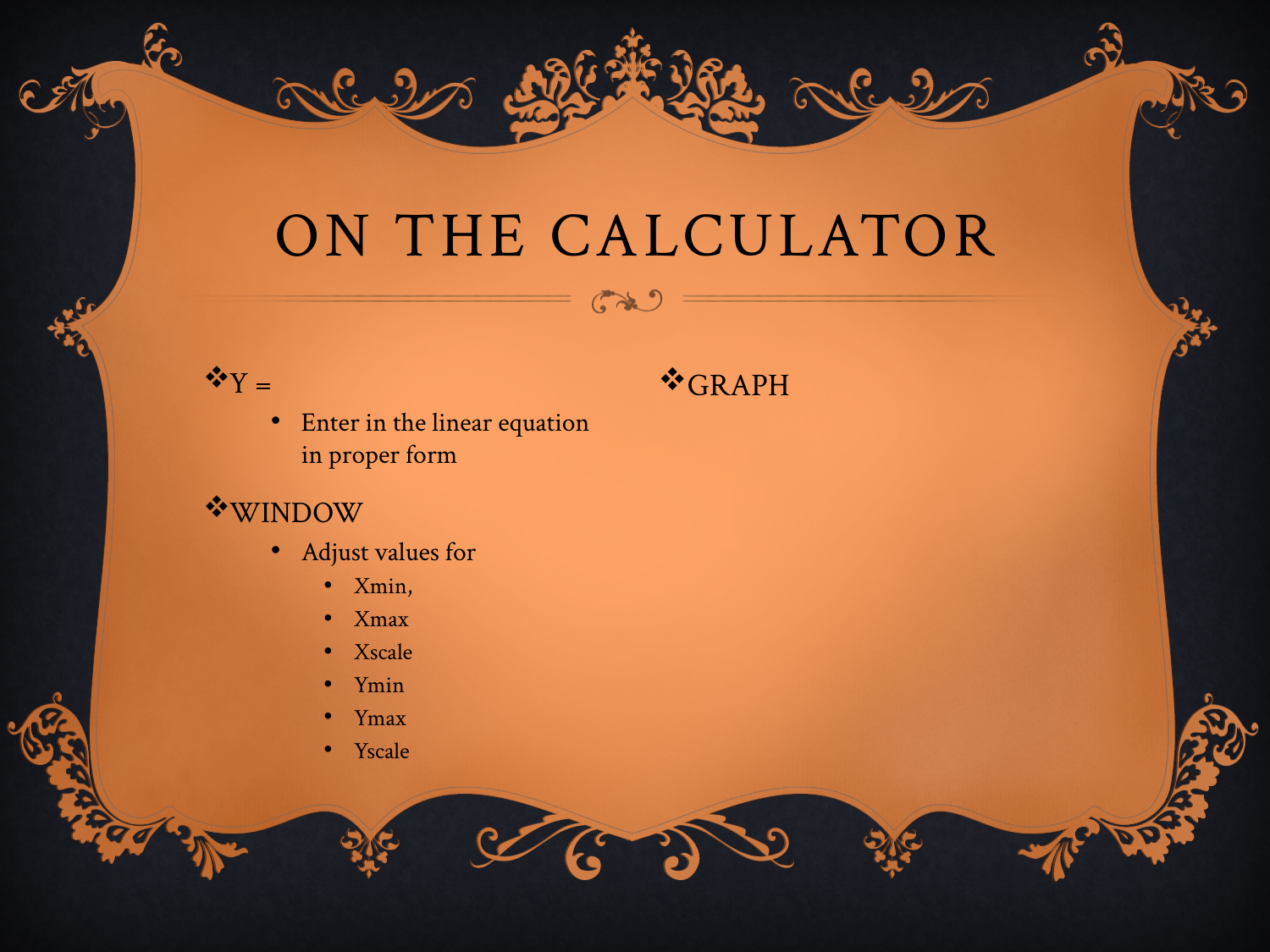

# On the calculator
Y =
Enter in the linear equation in proper form
WINDOW
Adjust values for
Xmin,
Xmax
Xscale
Ymin
Ymax
Yscale

GRAPH